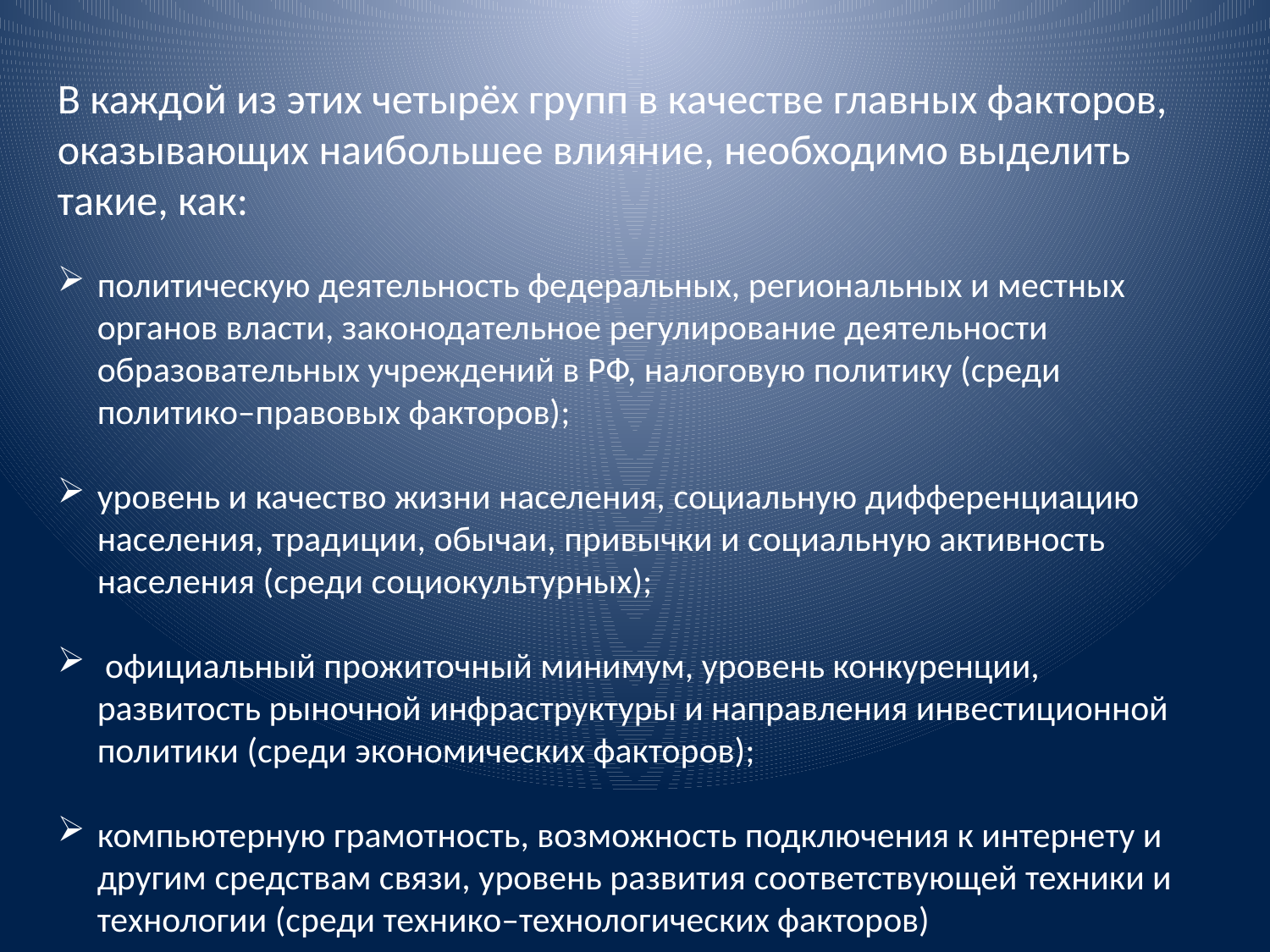

В каждой из этих четырёх групп в качестве главных факторов, оказывающих наибольшее влияние, необходимо выделить такие, как:

политическую деятельность федеральных, региональных и местных органов власти, законодательное регулирование деятельности образовательных учреждений в РФ, налоговую политику (среди политико–правовых факторов);

уровень и качество жизни населения, социальную дифференциацию населения, традиции, обычаи, привычки и социальную активность населения (среди социокультурных);

 официальный прожиточный минимум, уровень конкуренции, развитость рыночной инфраструктуры и направления инвестиционной политики (среди экономических факторов);

компьютерную грамотность, возможность подключения к интернету и другим средствам связи, уровень развития соответствующей техники и технологии (среди технико–технологических факторов)